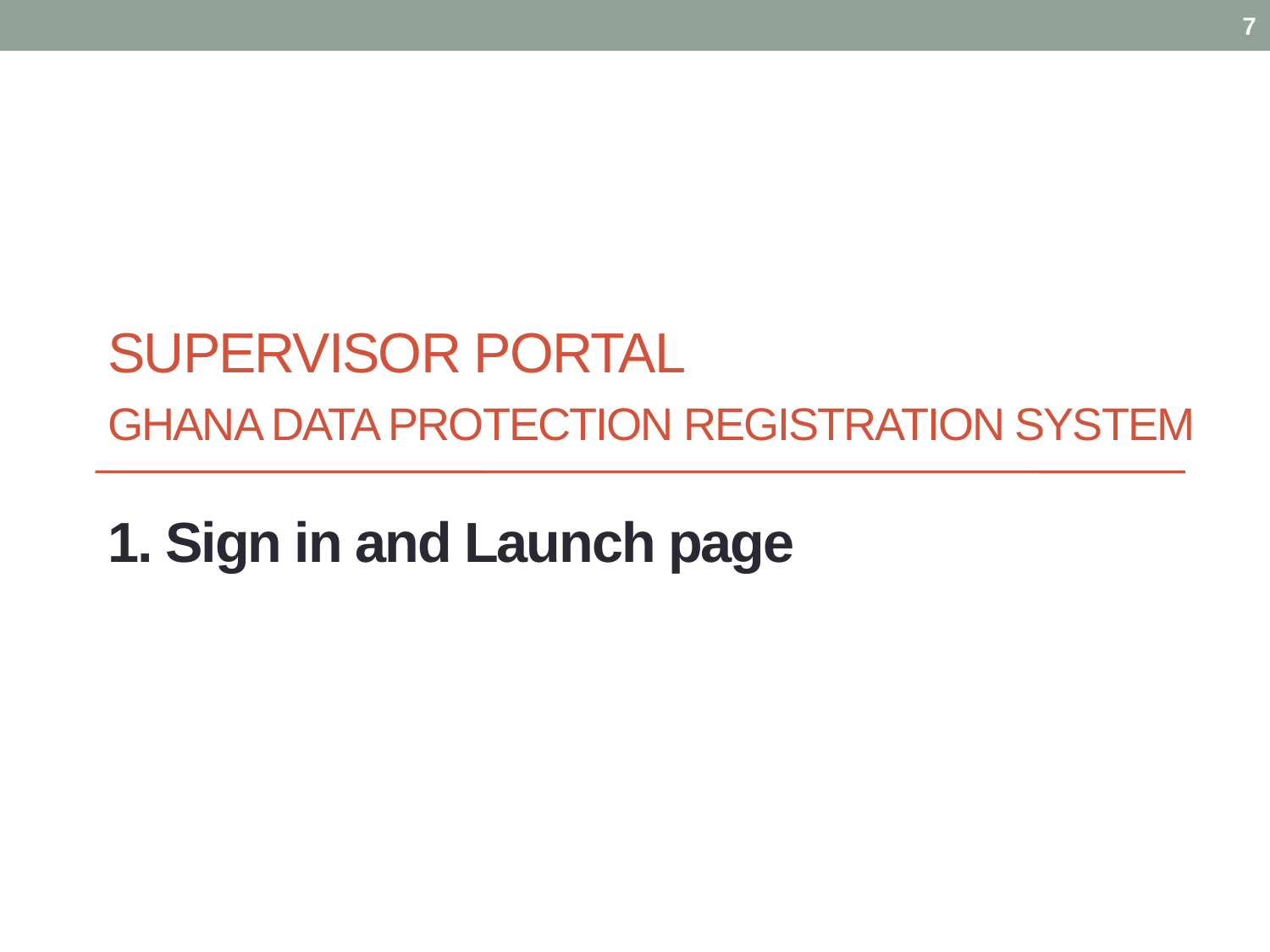

7
# SUPERVISOR PORTAL Ghana Data Protection Registration System
1. Sign in and Launch page